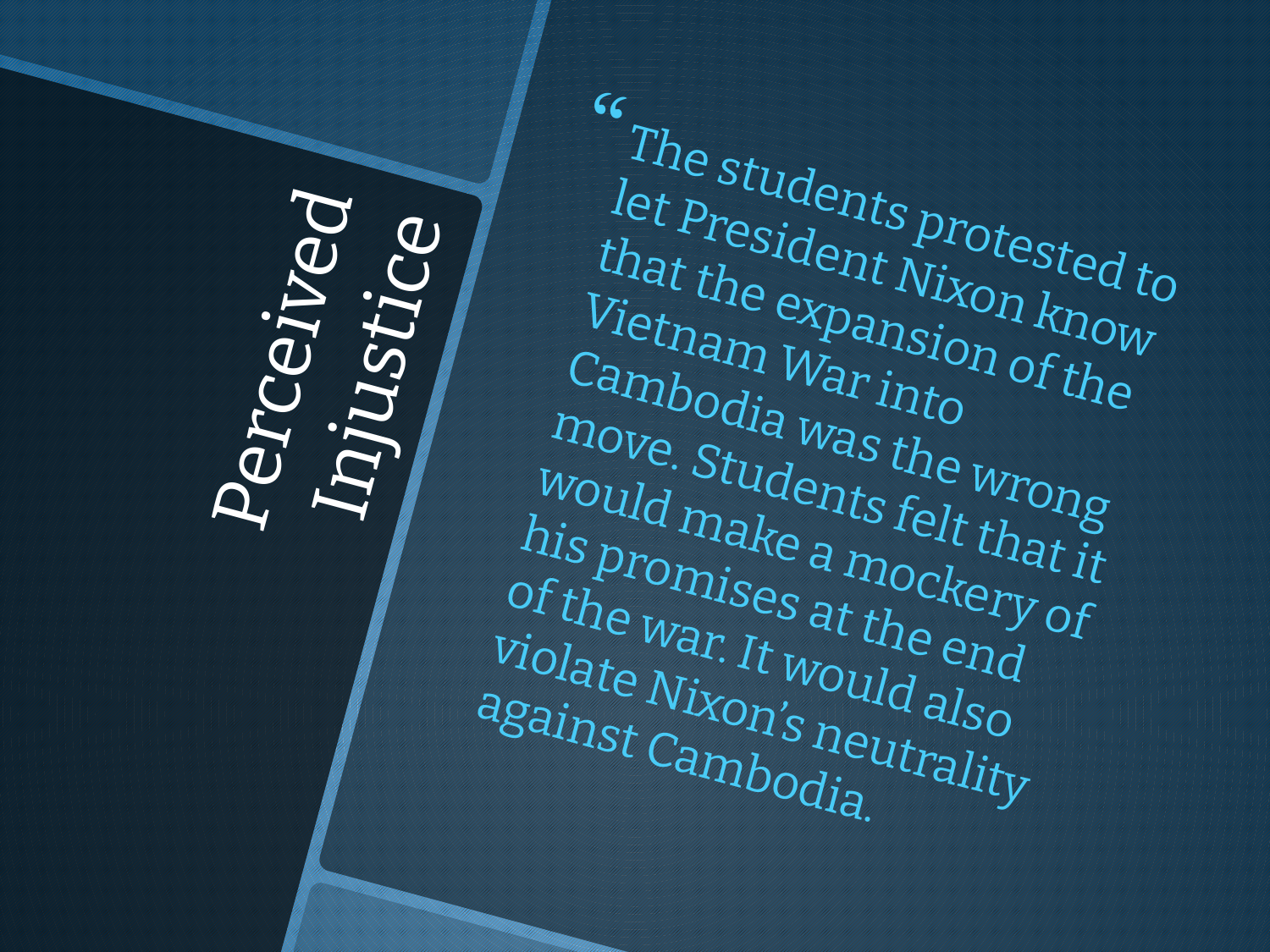

The students protested to let President Nixon know that the expansion of the Vietnam War into Cambodia was the wrong move. Students felt that it would make a mockery of his promises at the end of the war. It would also violate Nixon’s neutrality against Cambodia.
# Perceived Injustice